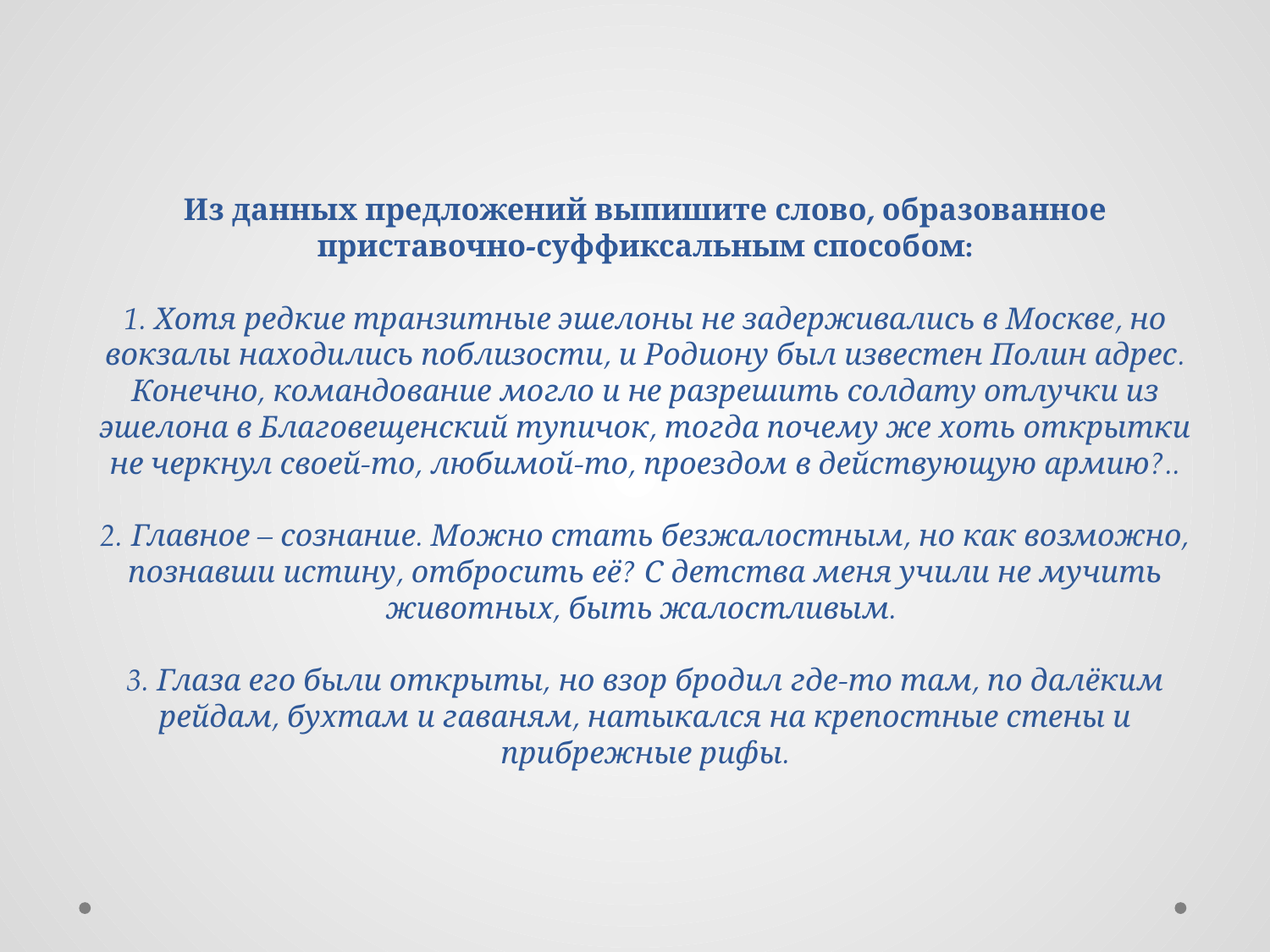

# Из данных предложений выпишите слово, образованное приставочно-суффиксальным способом: 1. Хотя редкие транзитные эшелоны не задерживались в Москве, но вокзалы находились поблизости, и Родиону был известен Полин адрес. Конечно, командование могло и не разрешить солдату отлучки из эшелона в Благовещенский тупичок, тогда почему же хоть открытки не черкнул своей-то, любимой-то, проездом в действующую армию?.. 2. Главное – сознание. Можно стать безжалостным, но как возможно, познавши истину, отбросить её? С детства меня учили не мучить животных, быть жалостливым. 3. Глаза его были открыты, но взор бродил где-то там, по далёким рейдам, бухтам и гаваням, натыкался на крепостные стены и прибрежные рифы.